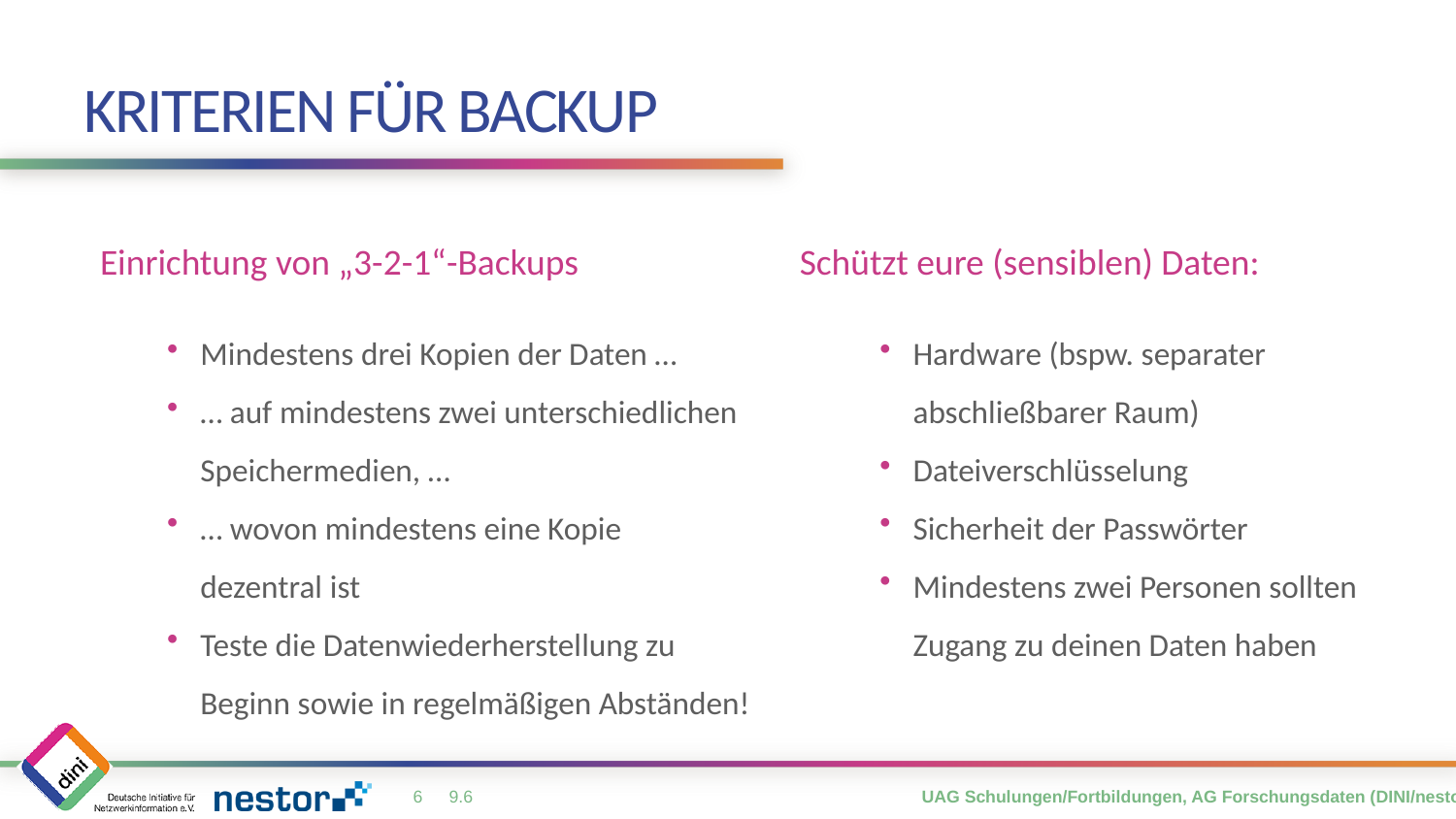

# Kriterien für Backup
Einrichtung von „3-2-1“-Backups
Schützt eure (sensiblen) Daten:
Mindestens drei Kopien der Daten …
… auf mindestens zwei unterschiedlichen Speichermedien, …
… wovon mindestens eine Kopie
dezentral ist
Teste die Datenwiederherstellung zu Beginn sowie in regelmäßigen Abständen!
Hardware (bspw. separater abschließbarer Raum)
Dateiverschlüsselung
Sicherheit der Passwörter
Mindestens zwei Personen sollten Zugang zu deinen Daten haben
6
9.6